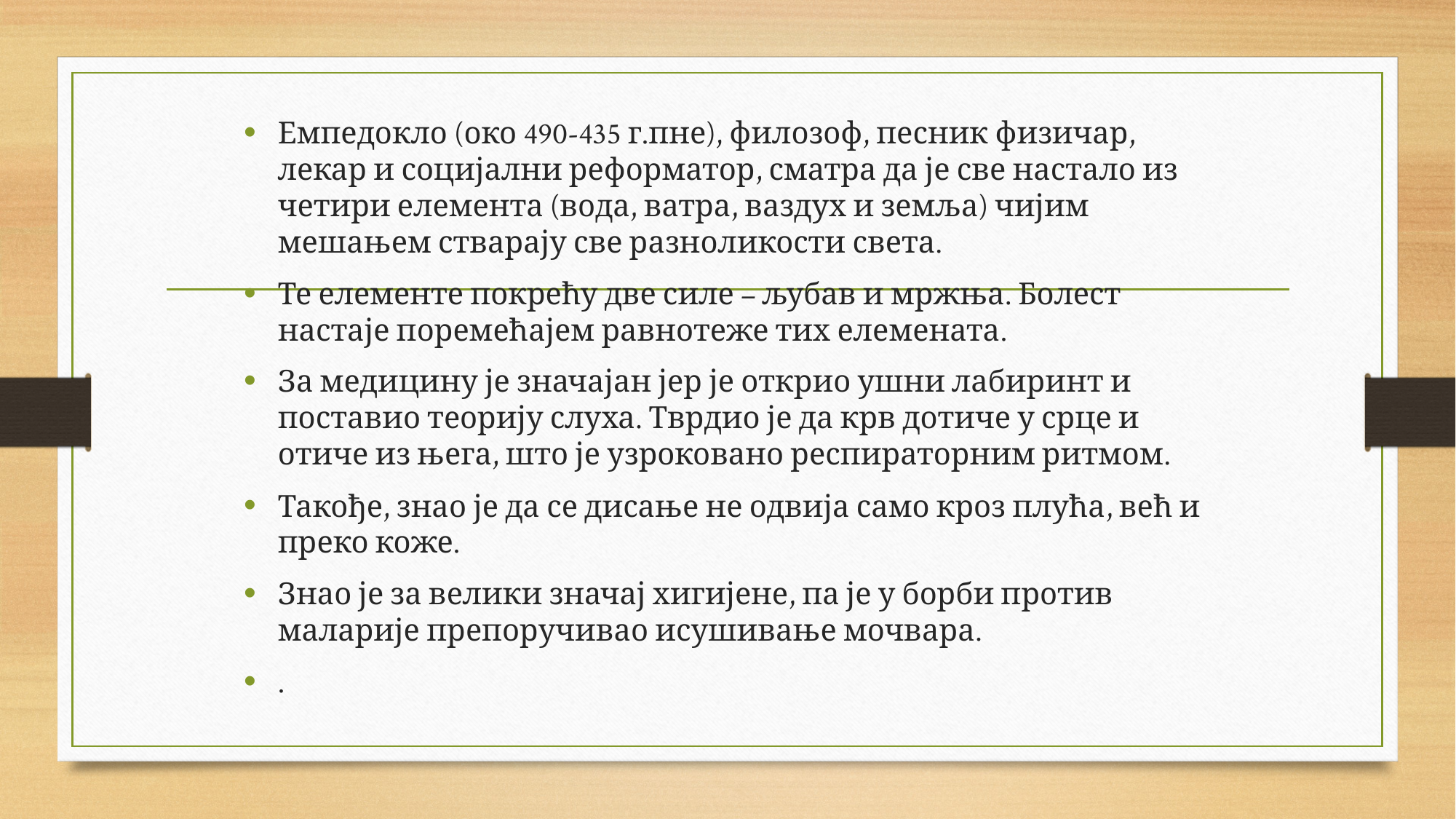

Емпедокло (око 490-435 г.пне), филозоф, песник физичар, лекар и социјални реформатор, сматра да је све настало из четири елемента (вода, ватра, ваздух и земља) чијим мешањем стварају све разноликости света.
Те елементе покрећу две силе – љубав и мржња. Болест настаје поремећајем равнотеже тих елемената.
За медицину је значајан јер је открио ушни лабиринт и поставио теорију слуха. Тврдио је да крв дотиче у срце и отиче из њега, што је узроковано респираторним ритмом.
Такође, знао је да се дисање не одвија само кроз плућа, већ и преко коже.
Знао је за велики значај хигијене, па је у борби против маларије препоручивао исушивање мочвара.
.